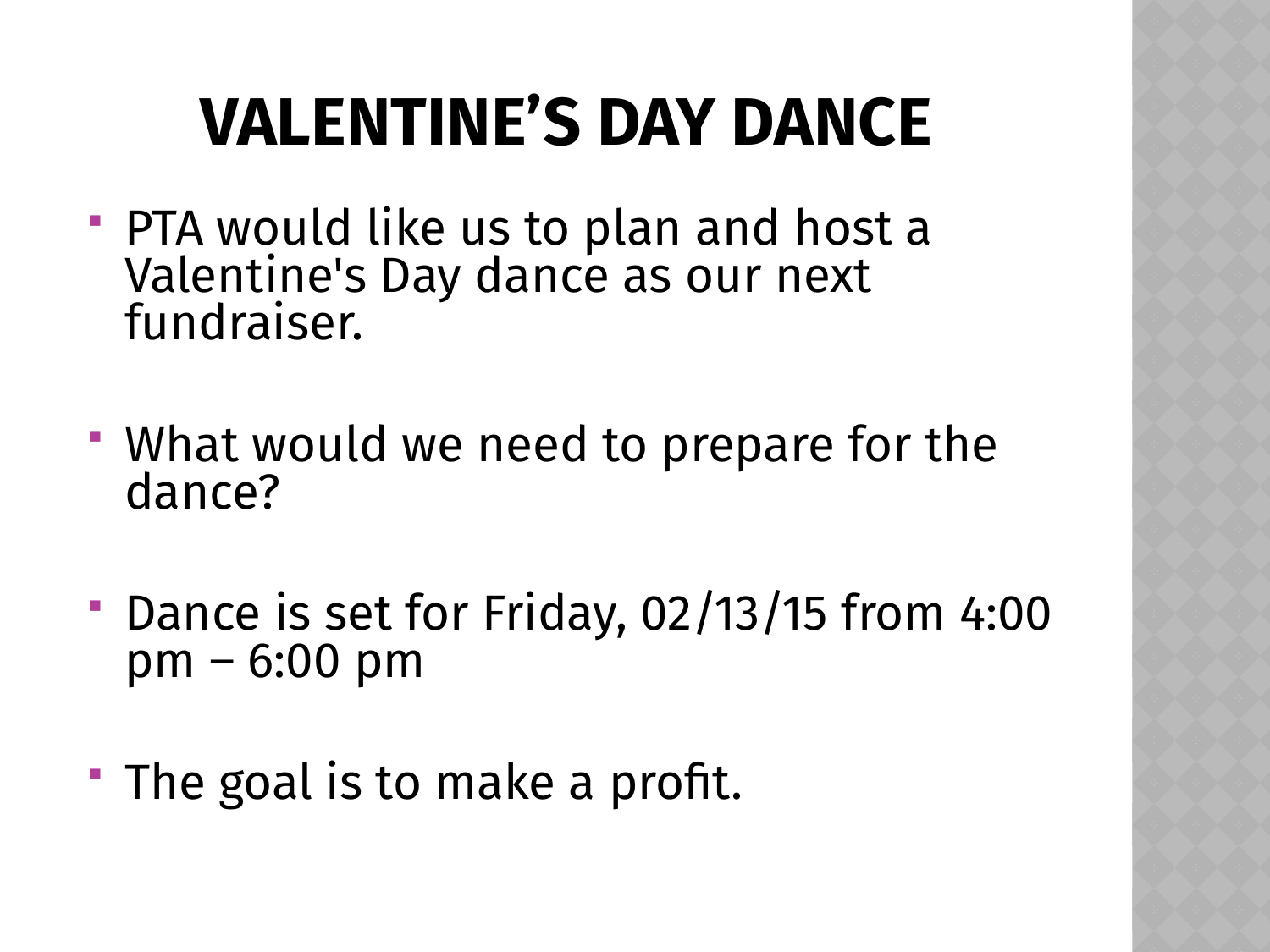

# valentine’s day dance
PTA would like us to plan and host a Valentine's Day dance as our next fundraiser.
What would we need to prepare for the dance?
Dance is set for Friday, 02/13/15 from 4:00 pm – 6:00 pm
The goal is to make a profit.